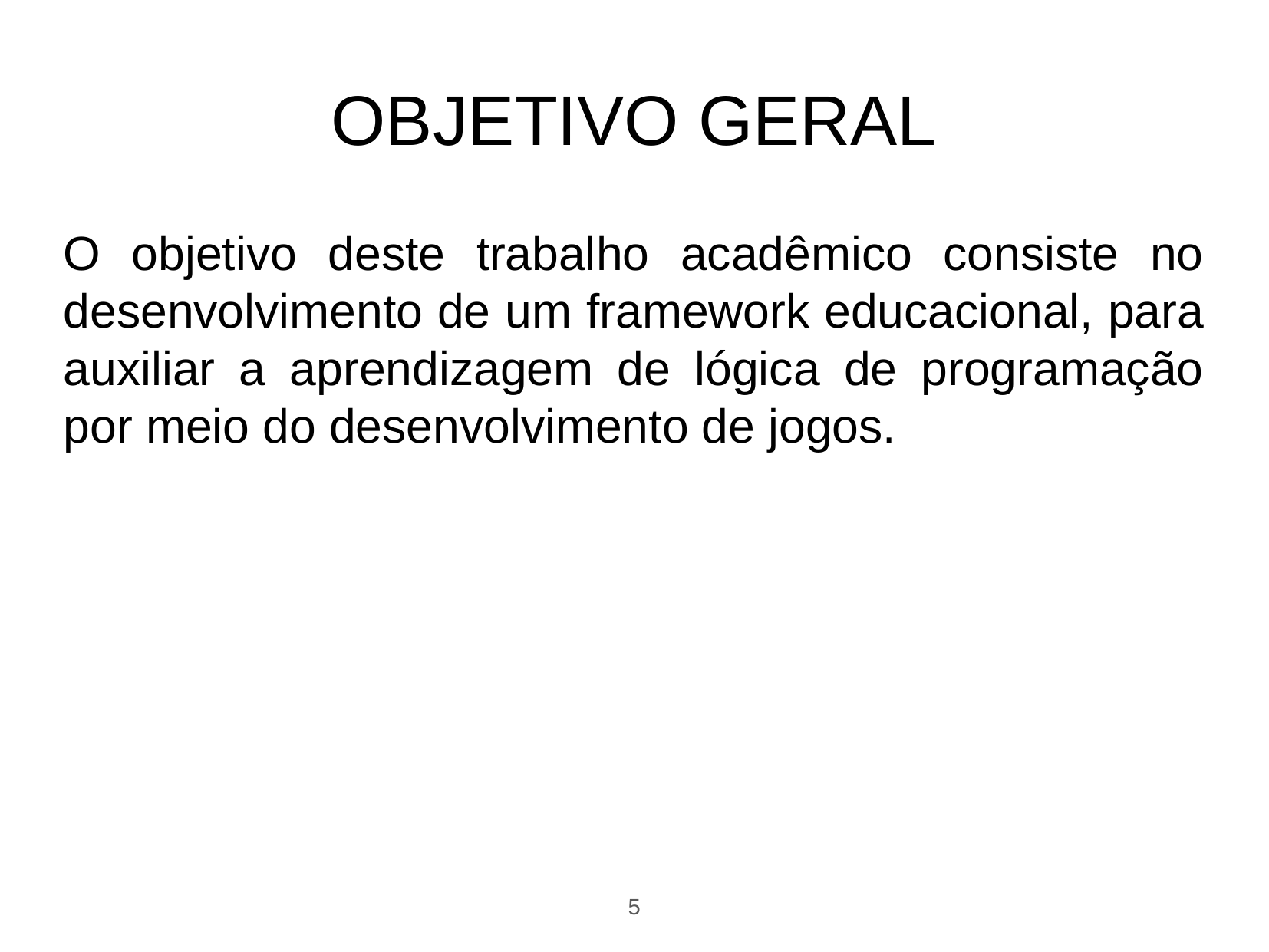

OBJETIVO GERAL
O objetivo deste trabalho acadêmico consiste no desenvolvimento de um framework educacional, para auxiliar a aprendizagem de lógica de programação por meio do desenvolvimento de jogos.
5